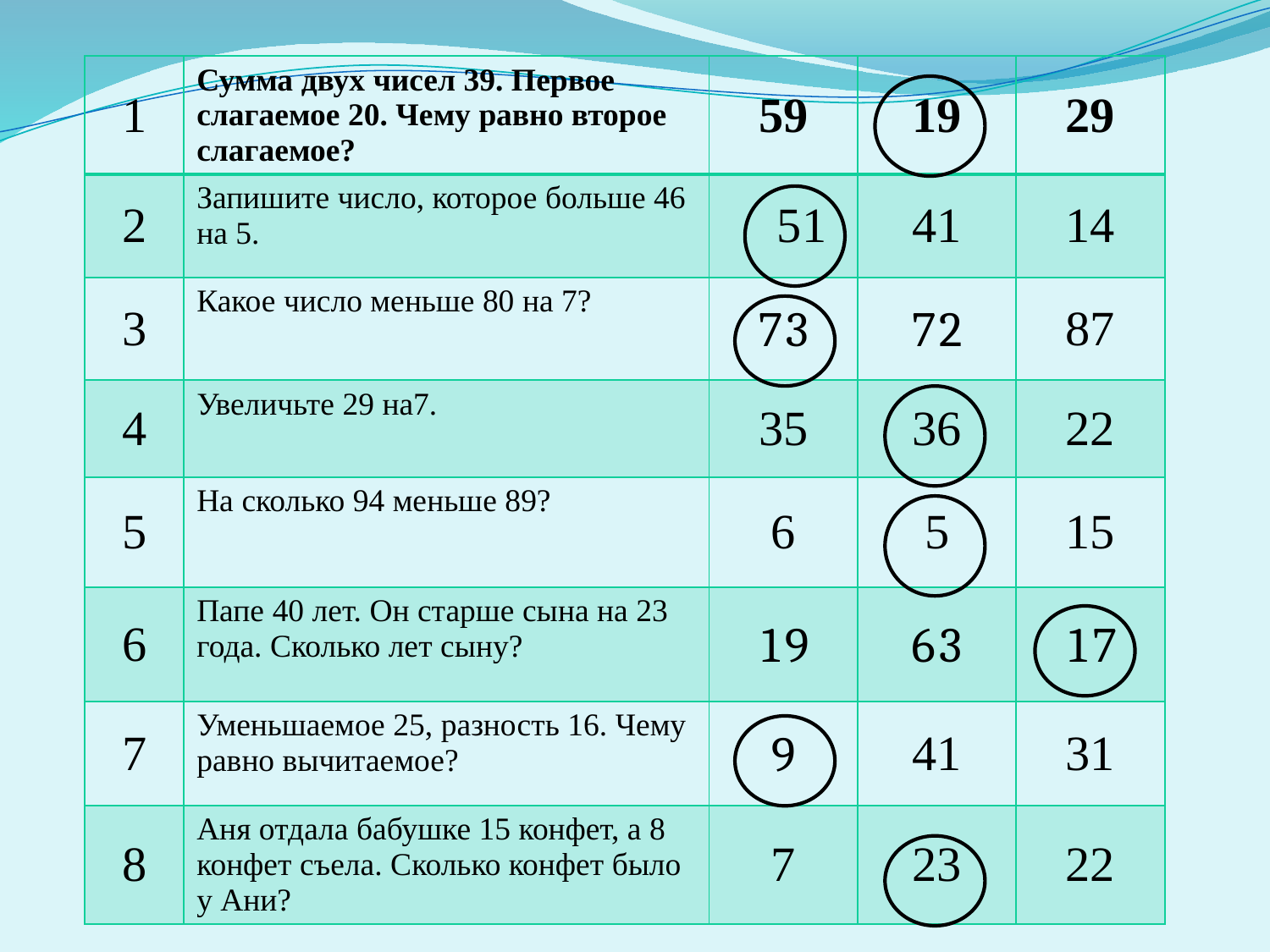

| 1 | Сумма двух чисел 39. Первое слагаемое 20. Чему равно второе слагаемое? | 59 | 19 | 29 |
| --- | --- | --- | --- | --- |
| 2 | Запишите число, которое больше 46 на 5. | 51 | 41 | 14 |
| 3 | Какое число меньше 80 на 7? | 73 | 72 | 87 |
| 4 | Увеличьте 29 на7. | 35 | 36 | 22 |
| 5 | На сколько 94 меньше 89? | 6 | 5 | 15 |
| 6 | Папе 40 лет. Он старше сына на 23 года. Сколько лет сыну? | 19 | 63 | 17 |
| 7 | Уменьшаемое 25, разность 16. Чему равно вычитаемое? | 9 | 41 | 31 |
| 8 | Аня отдала бабушке 15 конфет, а 8 конфет съела. Сколько конфет было у Ани? | 7 | 23 | 22 |